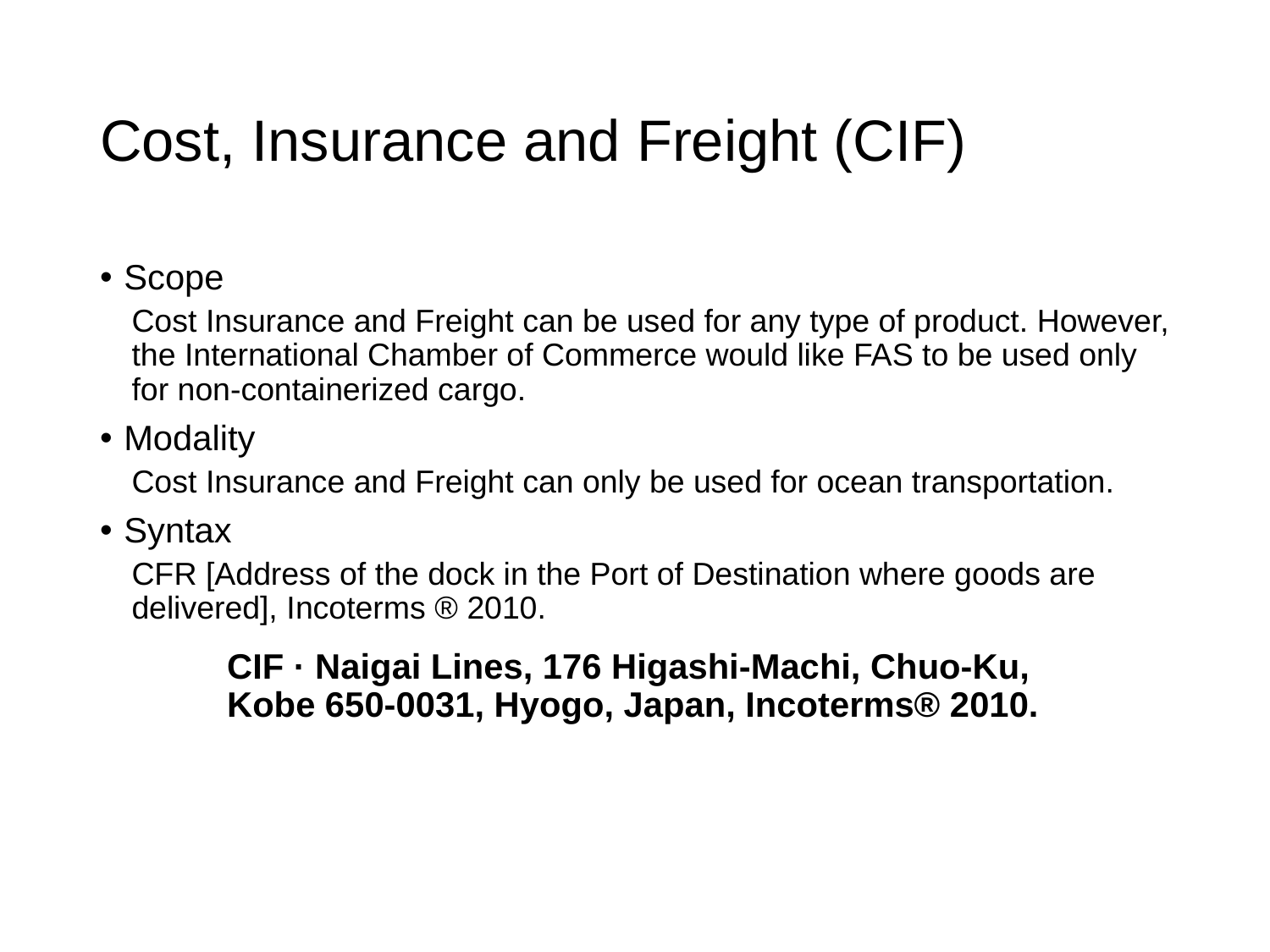

# Cost, Insurance and Freight (CIF)
Scope
Cost Insurance and Freight can be used for any type of product. However, the International Chamber of Commerce would like FAS to be used only for non-containerized cargo.
Modality
Cost Insurance and Freight can only be used for ocean transportation.
Syntax
CFR [Address of the dock in the Port of Destination where goods are delivered], Incoterms ® 2010.
	CIF · Naigai Lines, 176 Higashi-Machi, Chuo-Ku,
	Kobe 650-0031, Hyogo, Japan, Incoterms® 2010.